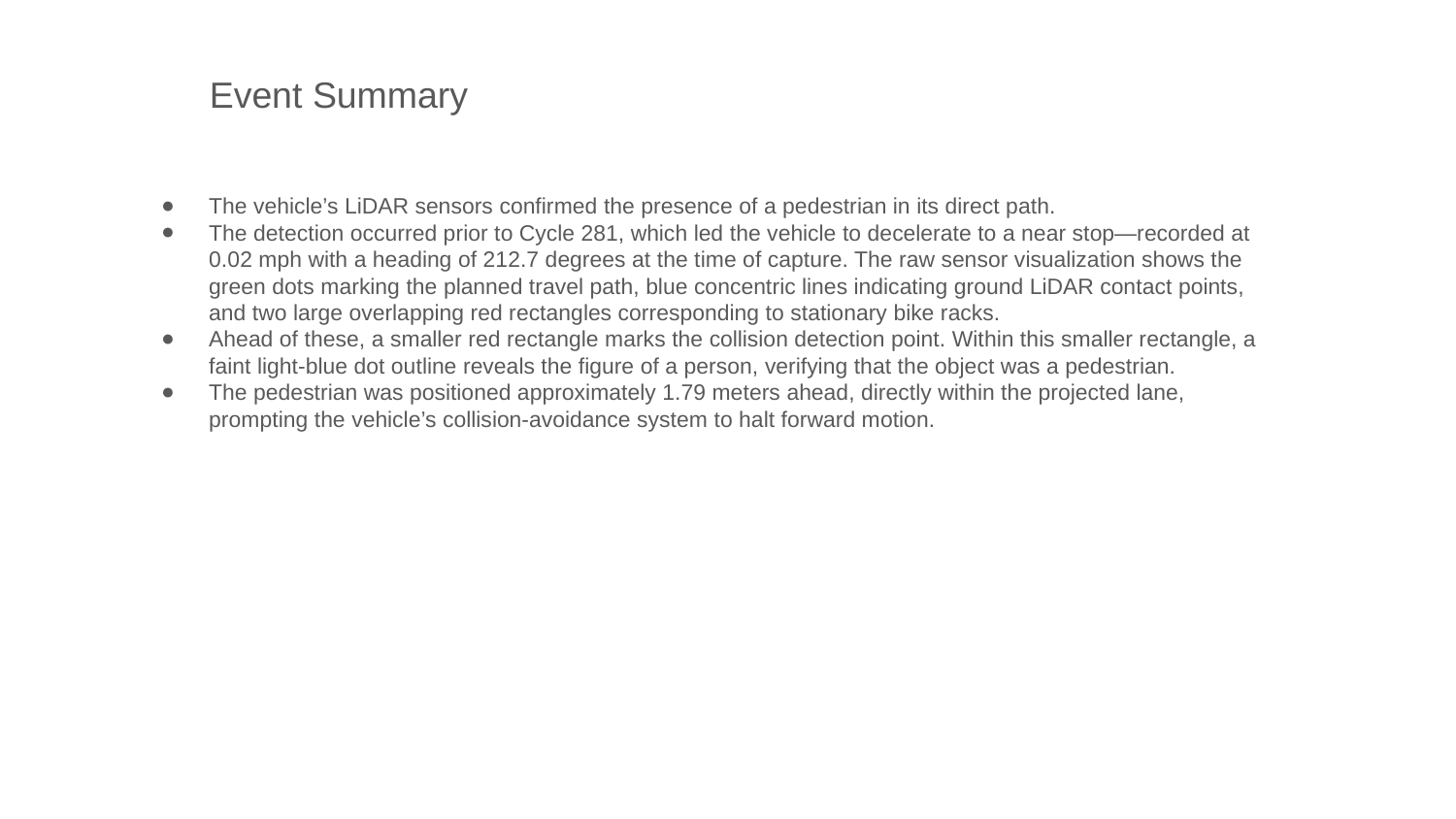

Event Summary
The vehicle’s LiDAR sensors confirmed the presence of a pedestrian in its direct path.
The detection occurred prior to Cycle 281, which led the vehicle to decelerate to a near stop—recorded at 0.02 mph with a heading of 212.7 degrees at the time of capture. The raw sensor visualization shows the green dots marking the planned travel path, blue concentric lines indicating ground LiDAR contact points, and two large overlapping red rectangles corresponding to stationary bike racks.
Ahead of these, a smaller red rectangle marks the collision detection point. Within this smaller rectangle, a faint light-blue dot outline reveals the figure of a person, verifying that the object was a pedestrian.
The pedestrian was positioned approximately 1.79 meters ahead, directly within the projected lane, prompting the vehicle’s collision-avoidance system to halt forward motion.